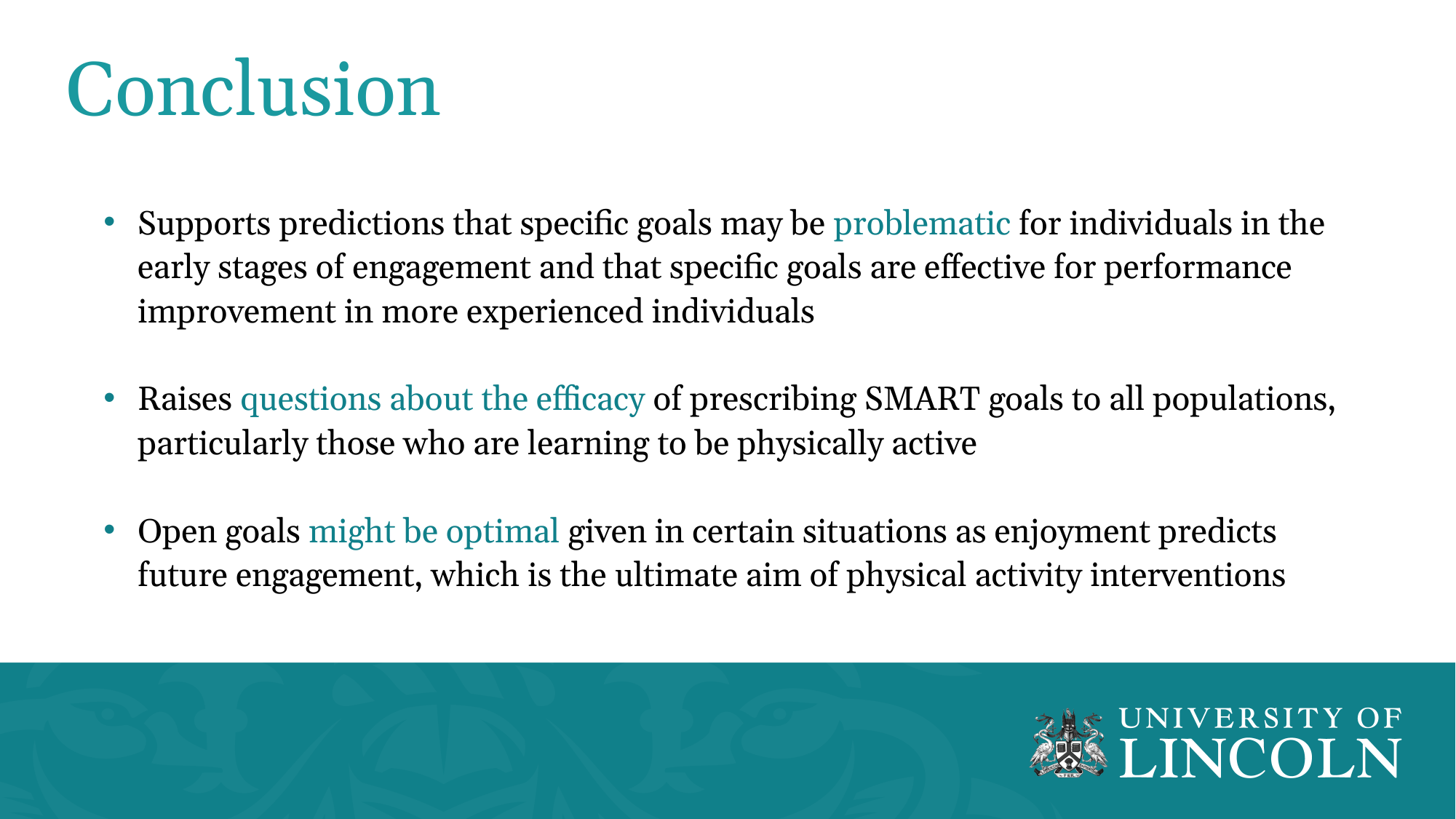

Conclusion
Supports predictions that specific goals may be problematic for individuals in the early stages of engagement and that specific goals are effective for performance improvement in more experienced individuals

Raises questions about the efficacy of prescribing SMART goals to all populations, particularly those who are learning to be physically active

Open goals might be optimal given in certain situations as enjoyment predicts future engagement, which is the ultimate aim of physical activity interventions